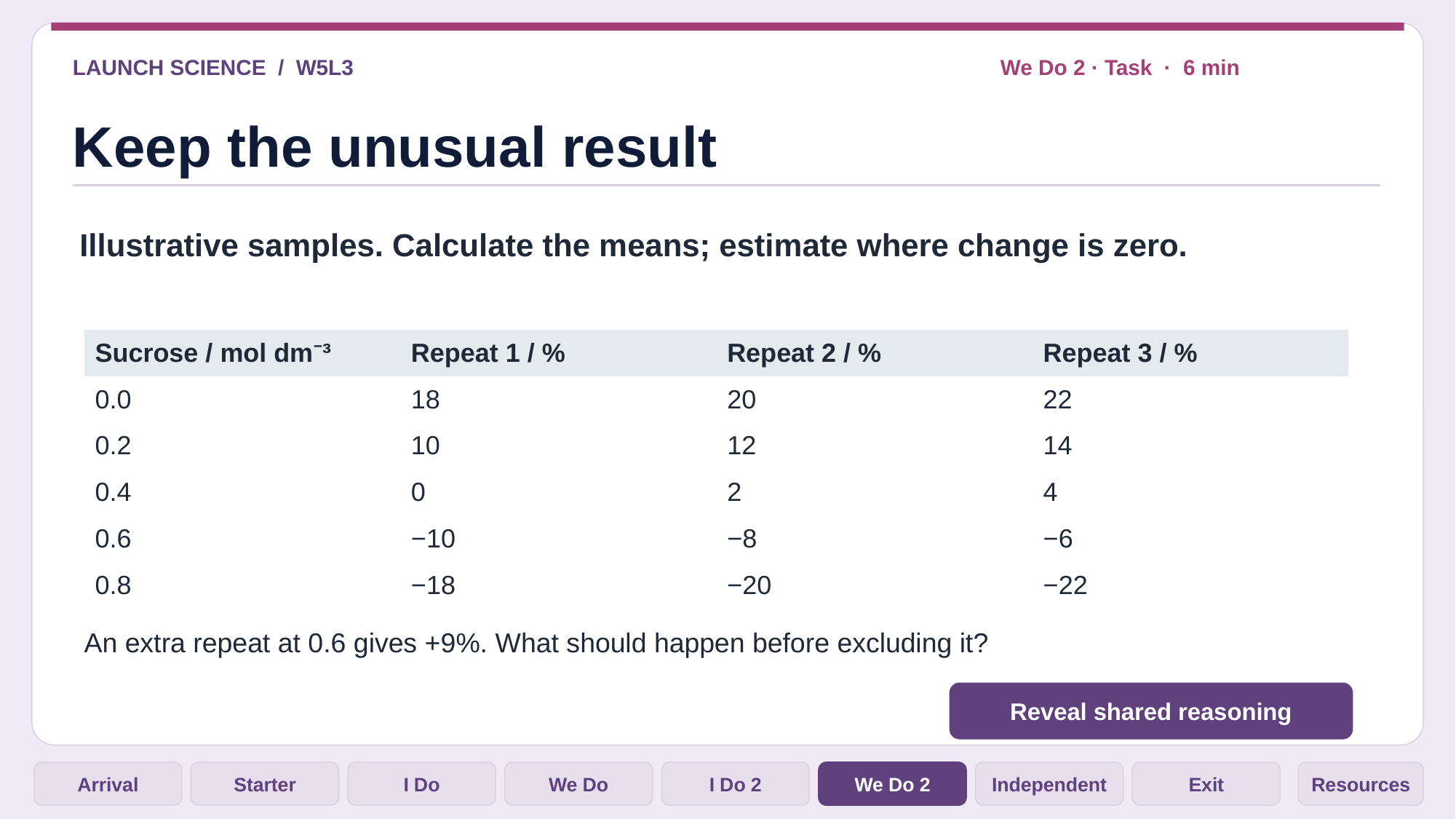

LAUNCH SCIENCE  /  W5L3
We Do 2 · Task  ·  6 min
Keep the unusual result

Illustrative samples. Calculate the means; estimate where change is zero.
| Sucrose / mol dm⁻³ | Repeat 1 / % | Repeat 2 / % | Repeat 3 / % |
| --- | --- | --- | --- |
| 0.0 | 18 | 20 | 22 |
| 0.2 | 10 | 12 | 14 |
| 0.4 | 0 | 2 | 4 |
| 0.6 | −10 | −8 | −6 |
| 0.8 | −18 | −20 | −22 |
An extra repeat at 0.6 gives +9%. What should happen before excluding it?
Reveal shared reasoning
Arrival
Starter
I Do
We Do
I Do 2
We Do 2
Independent
Exit
Resources